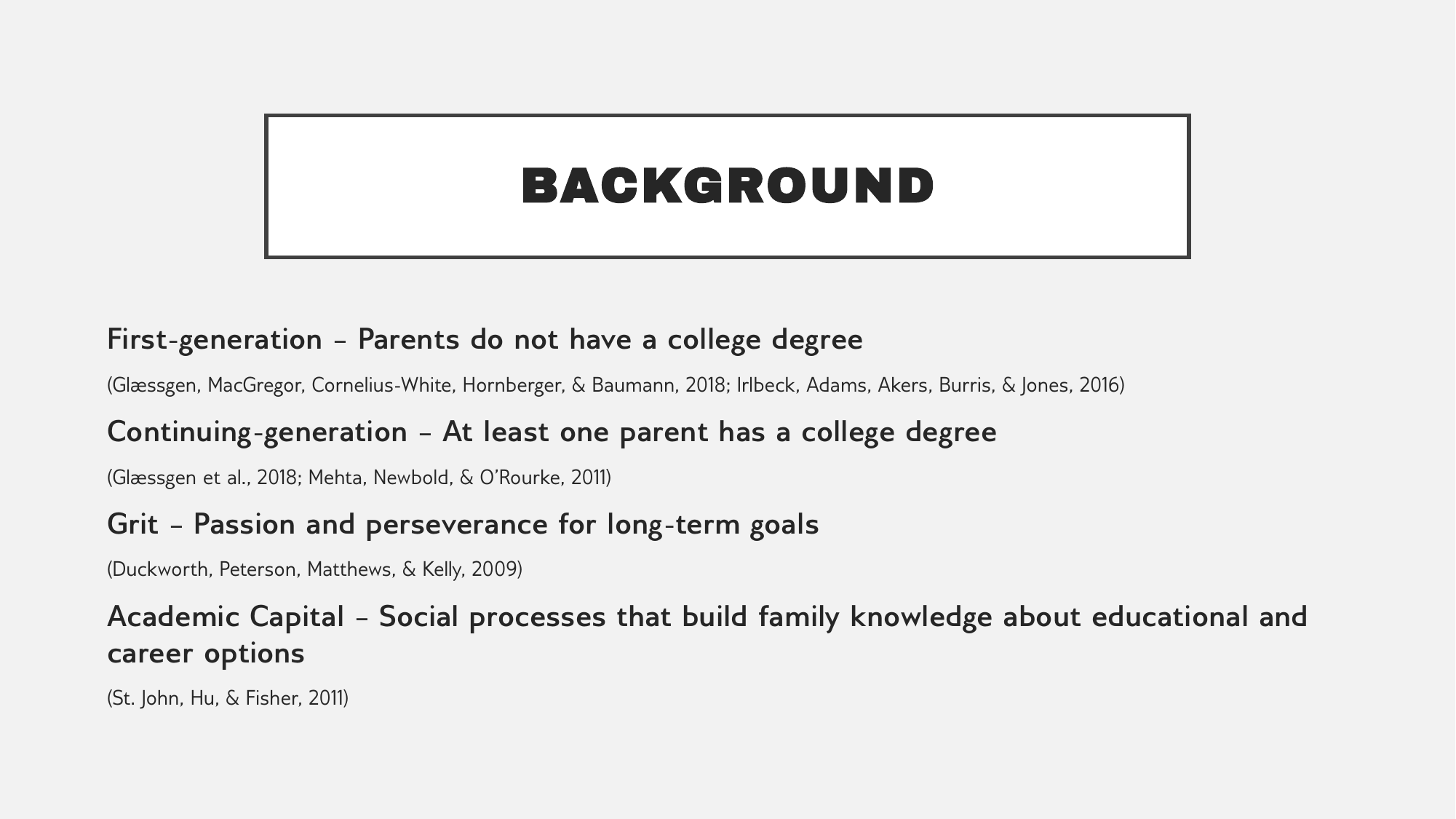

# background
First-generation – Parents do not have a college degree
(Glaessgen, MacGregor, Cornelius-White, Hornberger, & Baumann, 2018; Irlbeck, Adams, Akers, Burris, & Jones, 2016)
Continuing-generation – At least one parent has a college degree
(Glaessgen et al., 2018; Mehta, Newbold, & O’Rourke, 2011)
Grit – Passion and perseverance for long-term goals
(Duckworth, Peterson, Matthews, & Kelly, 2009)
Academic Capital – Social processes that build family knowledge about educational and career options
(St. John, Hu, & Fisher, 2011)